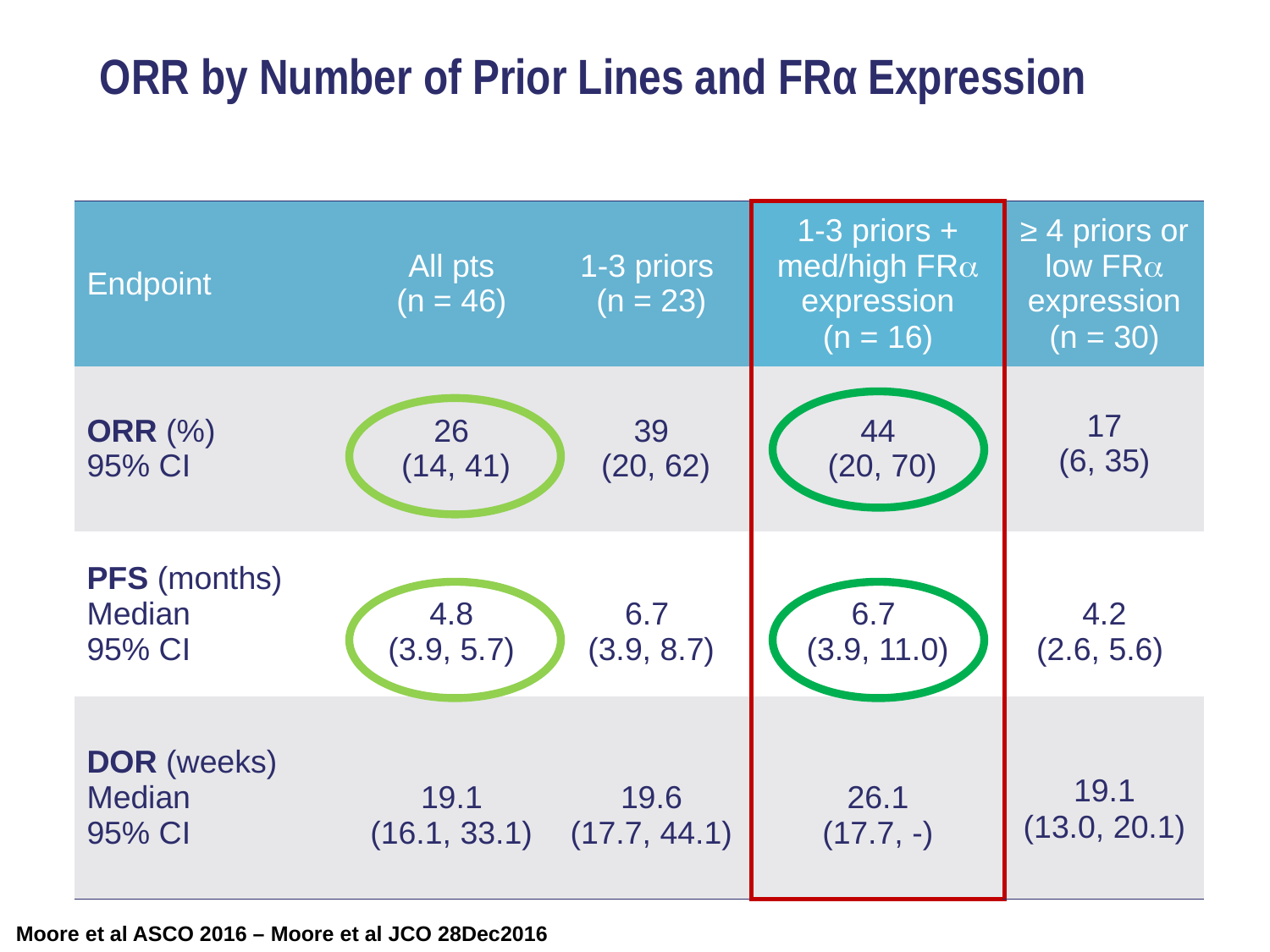

# ORR by Number of Prior Lines and FRα Expression
| Endpoint | All pts (n = 46) | 1-3 priors (n = 23) | 1-3 priors + med/high FRα expression (n = 16) | ≥ 4 priors or low FRα expression (n = 30) |
| --- | --- | --- | --- | --- |
| ORR (%) 95% CI | 26 (14, 41) | 39 (20, 62) | 44 (20, 70) | 17 (6, 35) |
| PFS (months) Median 95% CI | 4.8 (3.9, 5.7) | 6.7 (3.9, 8.7) | 6.7 (3.9, 11.0) | 4.2 (2.6, 5.6) |
| DOR (weeks) Median 95% CI | 19.1 (16.1, 33.1) | 19.6 (17.7, 44.1) | 26.1 (17.7, -) | 19.1 (13.0, 20.1) |

Moore et al ASCO 2016 – Moore et al JCO 28Dec2016